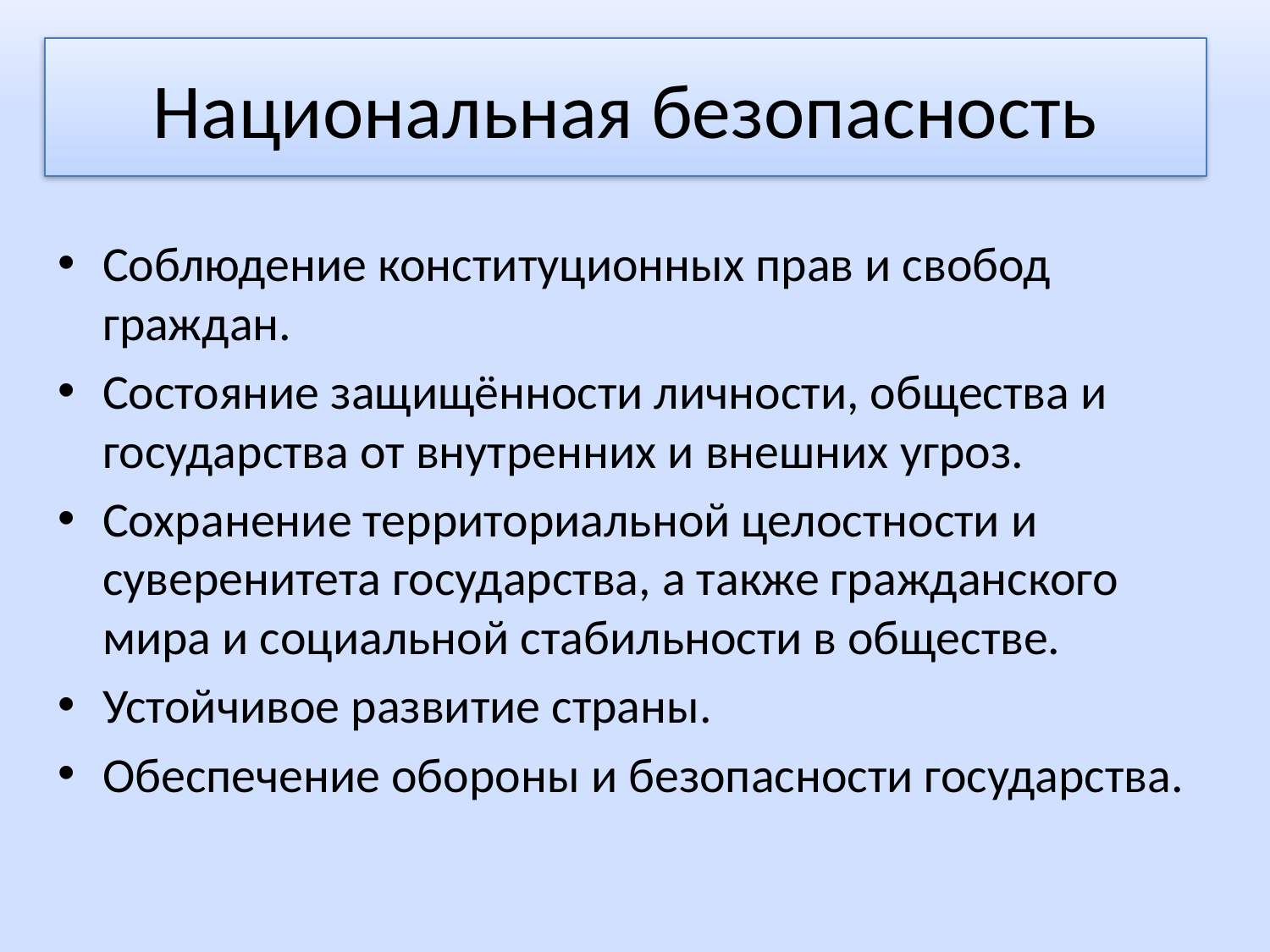

# Национальная безопасность
Соблюдение конституционных прав и свобод граждан.
Состояние защищённости личности, общества и государства от внутренних и внешних угроз.
Сохранение территориальной целостности и суверенитета государства, а также гражданского мира и социальной стабильности в обществе.
Устойчивое развитие страны.
Обеспечение обороны и безопасности государства.